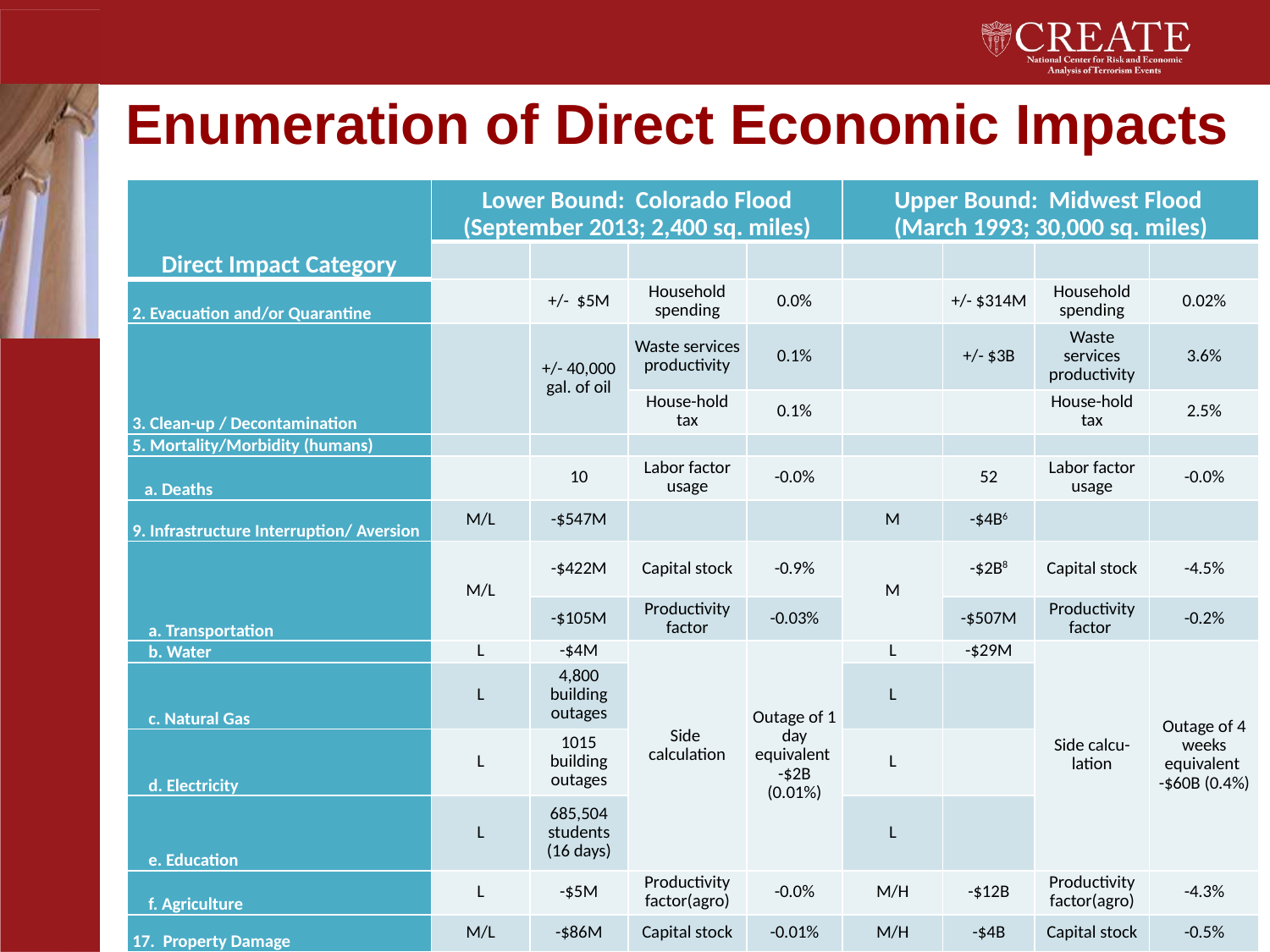

Enumeration of Direct Economic Impacts
| Direct Impact Category | Lower Bound: Colorado Flood (September 2013; 2,400 sq. miles) |  |  |  | Upper Bound: Midwest Flood (March 1993; 30,000 sq. miles) |  |  |  |
| --- | --- | --- | --- | --- | --- | --- | --- | --- |
|  |  |  |  |  |  |  |  |  |
| 2. Evacuation and/or Quarantine |  | +/- $5M | Household spending | 0.0% |  | +/- $314M | Household spending | 0.02% |
| 3. Clean-up / Decontamination |  | +/- 40,000 gal. of oil | Waste services productivity | 0.1% |  | +/- $3B | Waste services productivity | 3.6% |
|  |  |  | House-hold tax | 0.1% |  |  | House-hold tax | 2.5% |
| 5. Mortality/Morbidity (humans) |  |  |  |  |  |  |  |  |
| a. Deaths |  | 10 | Labor factor usage | -0.0% |  | 52 | Labor factor usage | -0.0% |
| 9. Infrastructure Interruption/ Aversion | M/L | -$547M |  |  | M | -$4B6 |  |  |
| a. Transportation | M/L | -$422M | Capital stock | -0.9% | M | -$2B8 | Capital stock | -4.5% |
|  |  | -$105M | Productivity factor | -0.03% |  | -$507M | Productivity factor | -0.2% |
| b. Water | L | -$4M | Side calculation | Outage of 1 day equivalent -$2B (0.01%) | L | -$29M | Side calcu-lation | Outage of 4 weeks equivalent -$60B (0.4%) |
| c. Natural Gas | L | 4,800 building outages |  |  | L |  |  |  |
| d. Electricity | L | 1015 building outages |  |  | L |  |  |  |
| e. Education | L | 685,504 students (16 days) |  |  | L |  |  |  |
| f. Agriculture | L | -$5M | Productivity factor(agro) | -0.0% | M/H | -$12B | Productivity factor(agro) | -4.3% |
| 17. Property Damage | M/L | -$86M | Capital stock | -0.01% | M/H | -$4B | Capital stock | -0.5% |